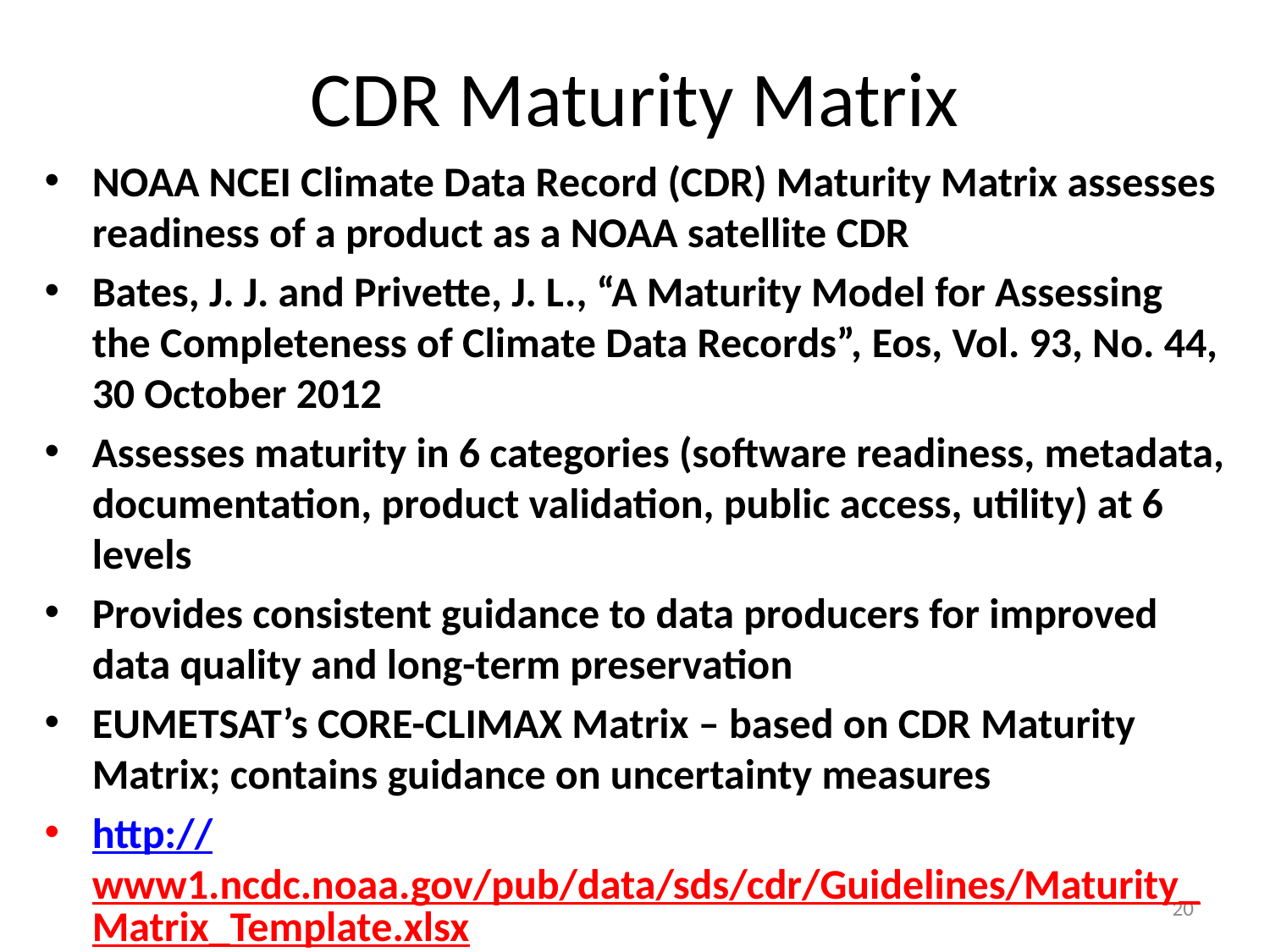

# CDR Maturity Matrix
NOAA NCEI Climate Data Record (CDR) Maturity Matrix assesses readiness of a product as a NOAA satellite CDR
Bates, J. J. and Privette, J. L., “A Maturity Model for Assessing the Completeness of Climate Data Records”, Eos, Vol. 93, No. 44, 30 October 2012
Assesses maturity in 6 categories (software readiness, metadata, documentation, product validation, public access, utility) at 6 levels
Provides consistent guidance to data producers for improved data quality and long-term preservation
EUMETSAT’s CORE-CLIMAX Matrix – based on CDR Maturity Matrix; contains guidance on uncertainty measures
http://www1.ncdc.noaa.gov/pub/data/sds/cdr/Guidelines/Maturity_Matrix_Template.xlsx
20